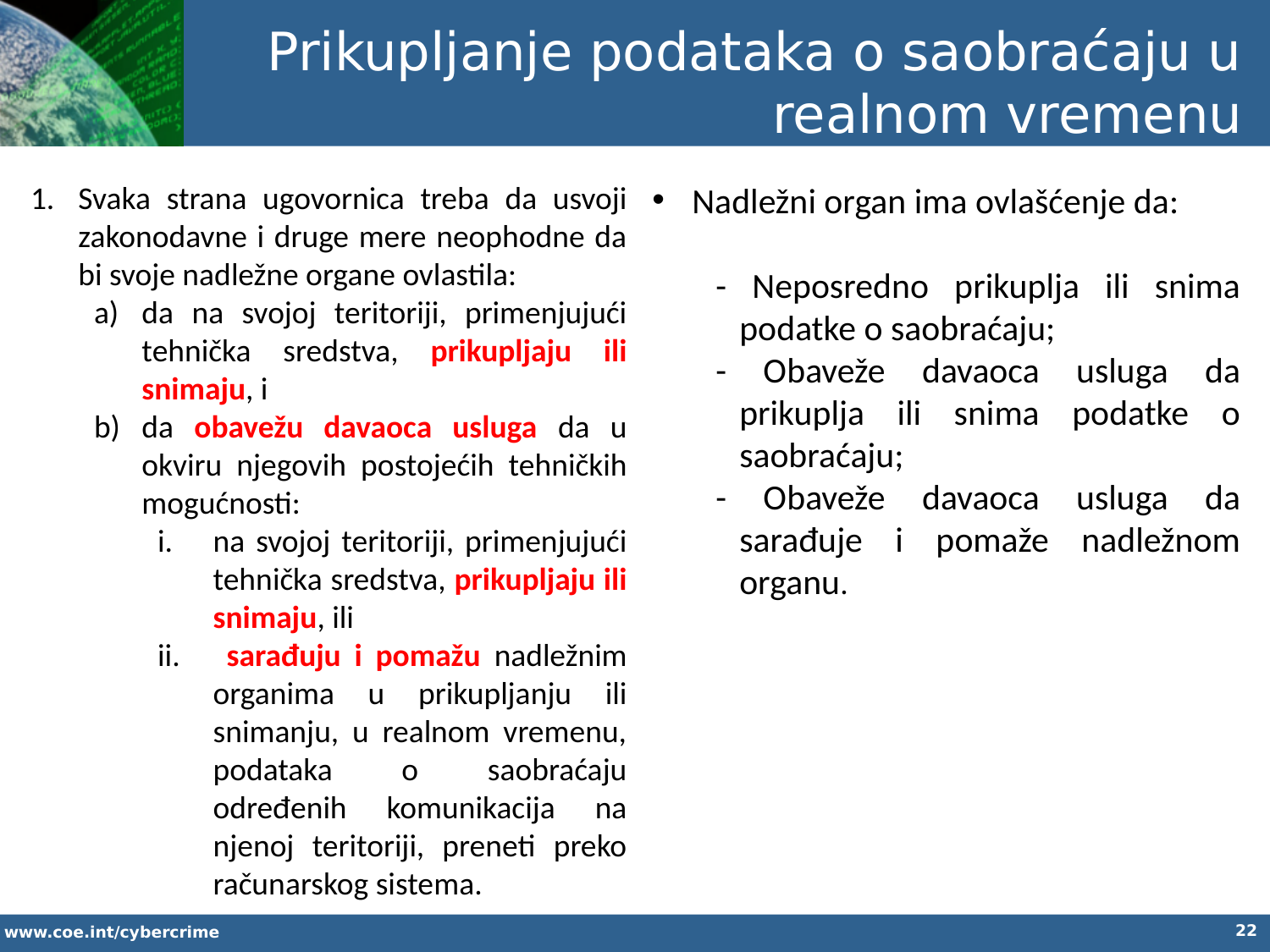

Prikupljanje podataka o saobraćaju u realnom vremenu
Svaka strana ugovornica treba da usvoji zakonodavne i druge mere neophodne da bi svoje nadležne organe ovlastila:
da na svojoj teritoriji, primenjujući tehnička sredstva, prikupljaju ili snimaju, i
da obavežu davaoca usluga da u okviru njegovih postojećih tehničkih mogućnosti:
na svojoj teritoriji, primenjujući tehnička sredstva, prikupljaju ili snimaju, ili
 sarađuju i pomažu nadležnim organima u prikupljanju ili snimanju, u realnom vremenu, podataka o saobraćaju određenih komunikacija na njenoj teritoriji, preneti preko računarskog sistema.
Nadležni organ ima ovlašćenje da:

- Neposredno prikuplja ili snima podatke o saobraćaju;
- Obaveže davaoca usluga da prikuplja ili snima podatke o saobraćaju;
- Obaveže davaoca usluga da sarađuje i pomaže nadležnom organu.